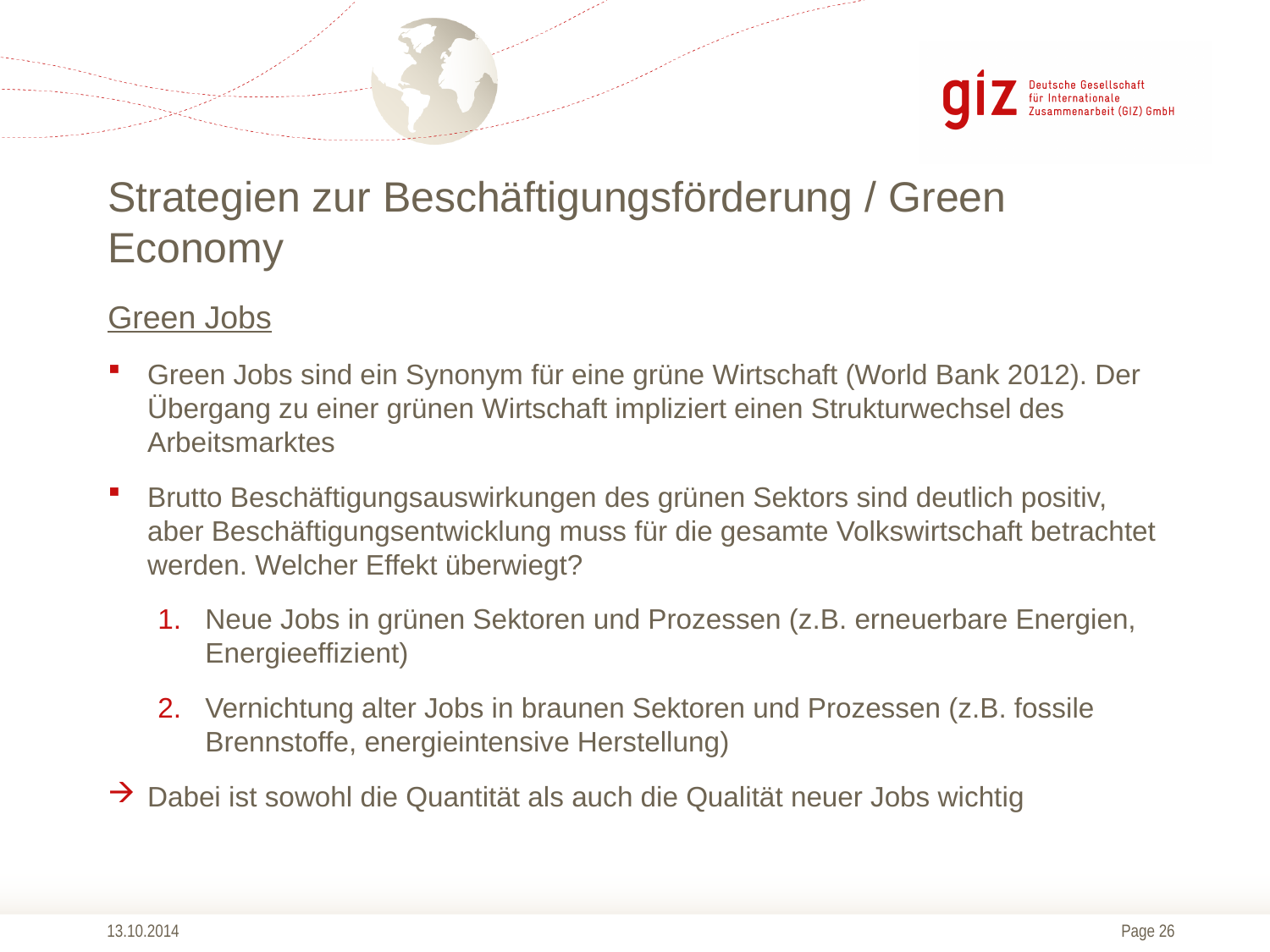

# Strategien zur Beschäftigungsförderung / Green Economy
Green Jobs
Green Jobs sind ein Synonym für eine grüne Wirtschaft (World Bank 2012). Der Übergang zu einer grünen Wirtschaft impliziert einen Strukturwechsel des Arbeitsmarktes
Brutto Beschäftigungsauswirkungen des grünen Sektors sind deutlich positiv, aber Beschäftigungsentwicklung muss für die gesamte Volkswirtschaft betrachtet werden. Welcher Effekt überwiegt?
Neue Jobs in grünen Sektoren und Prozessen (z.B. erneuerbare Energien, Energieeffizient)
Vernichtung alter Jobs in braunen Sektoren und Prozessen (z.B. fossile Brennstoffe, energieintensive Herstellung)
Dabei ist sowohl die Quantität als auch die Qualität neuer Jobs wichtig

13.10.2014